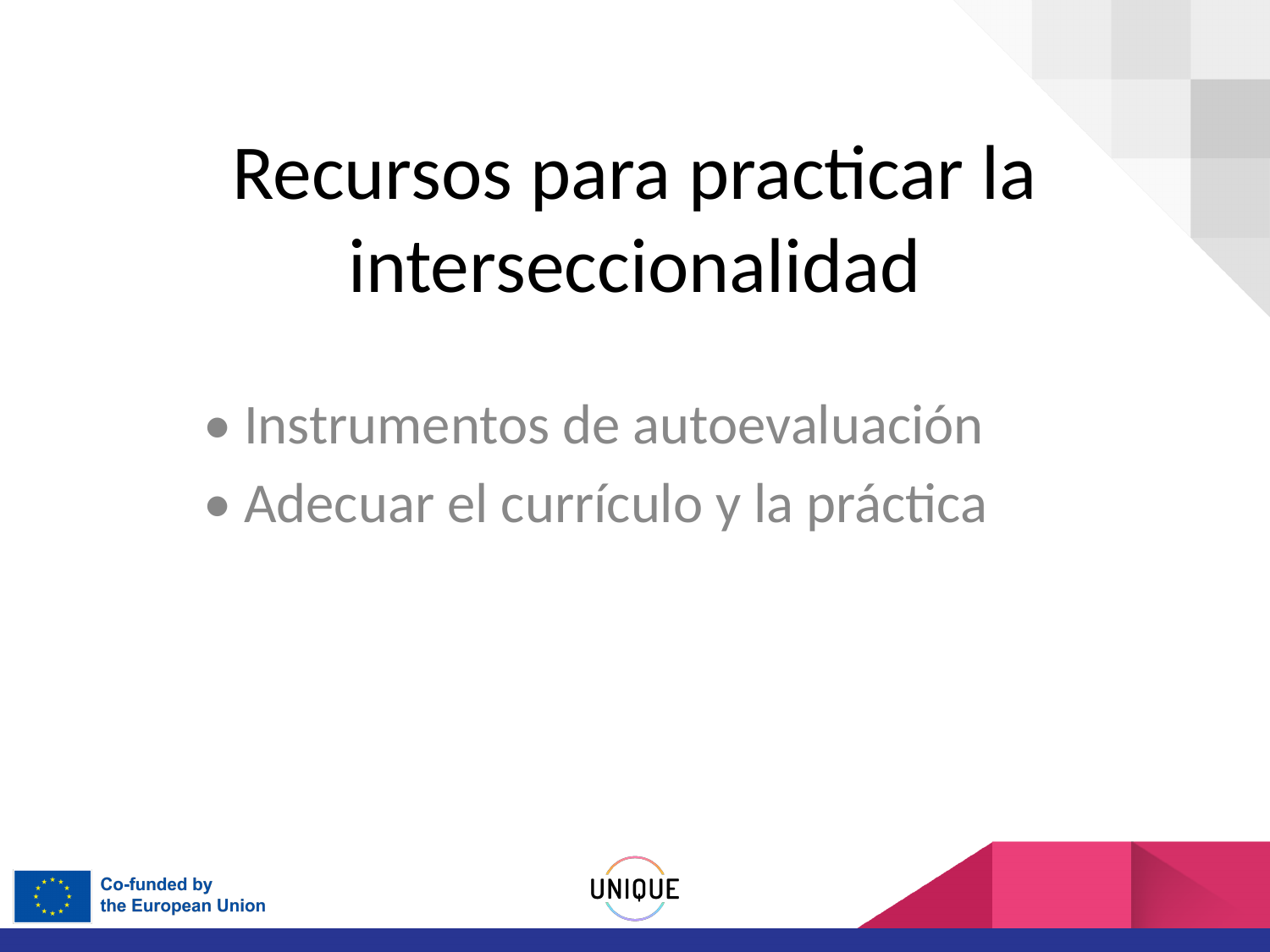

# Recursos para practicar la interseccionalidad
• Instrumentos de autoevaluación
• Adecuar el currículo y la práctica